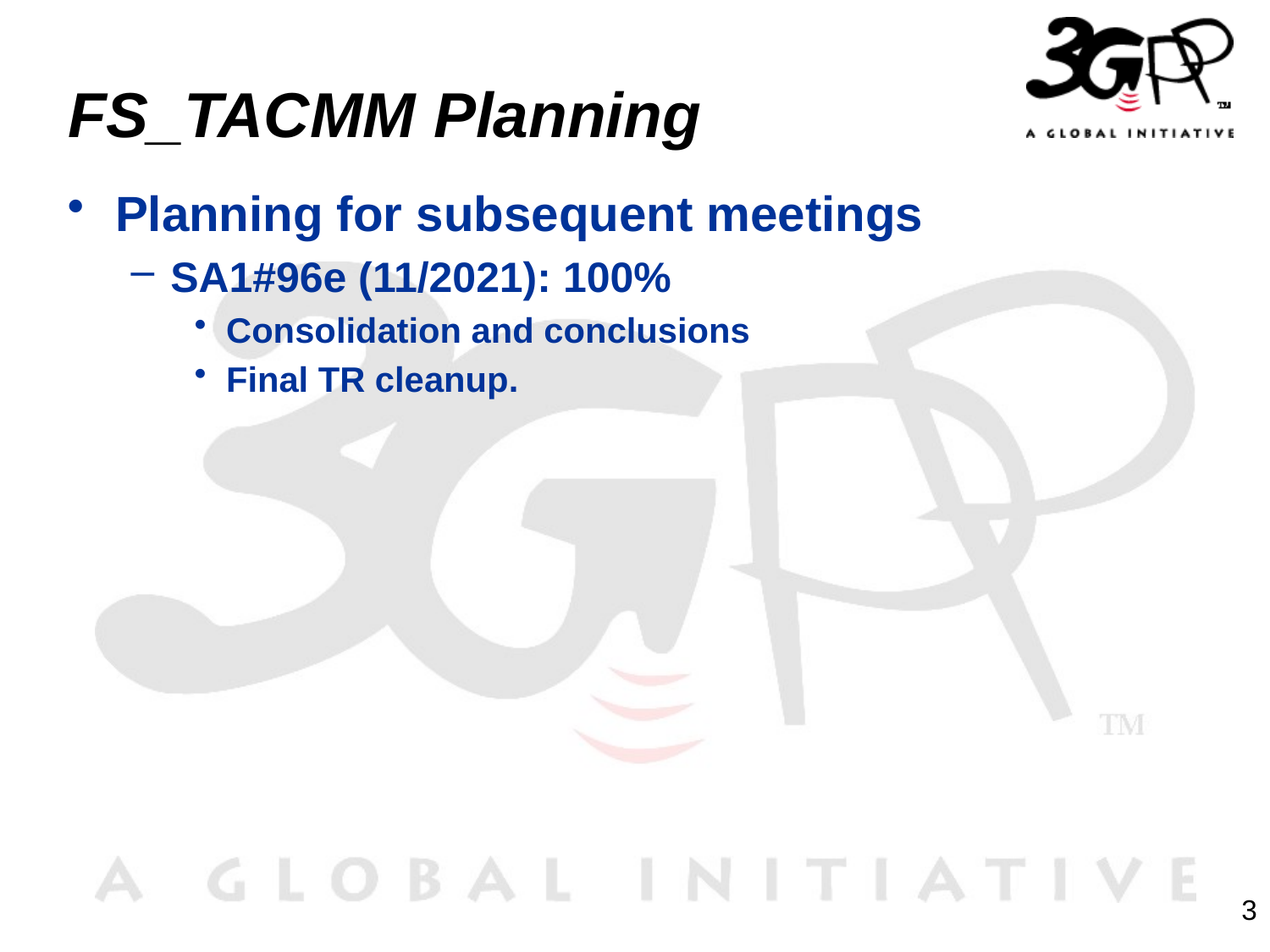

# FS_TACMM Planning
Planning for subsequent meetings
SA1#96e (11/2021): 100%
Consolidation and conclusions
Final TR cleanup.
3